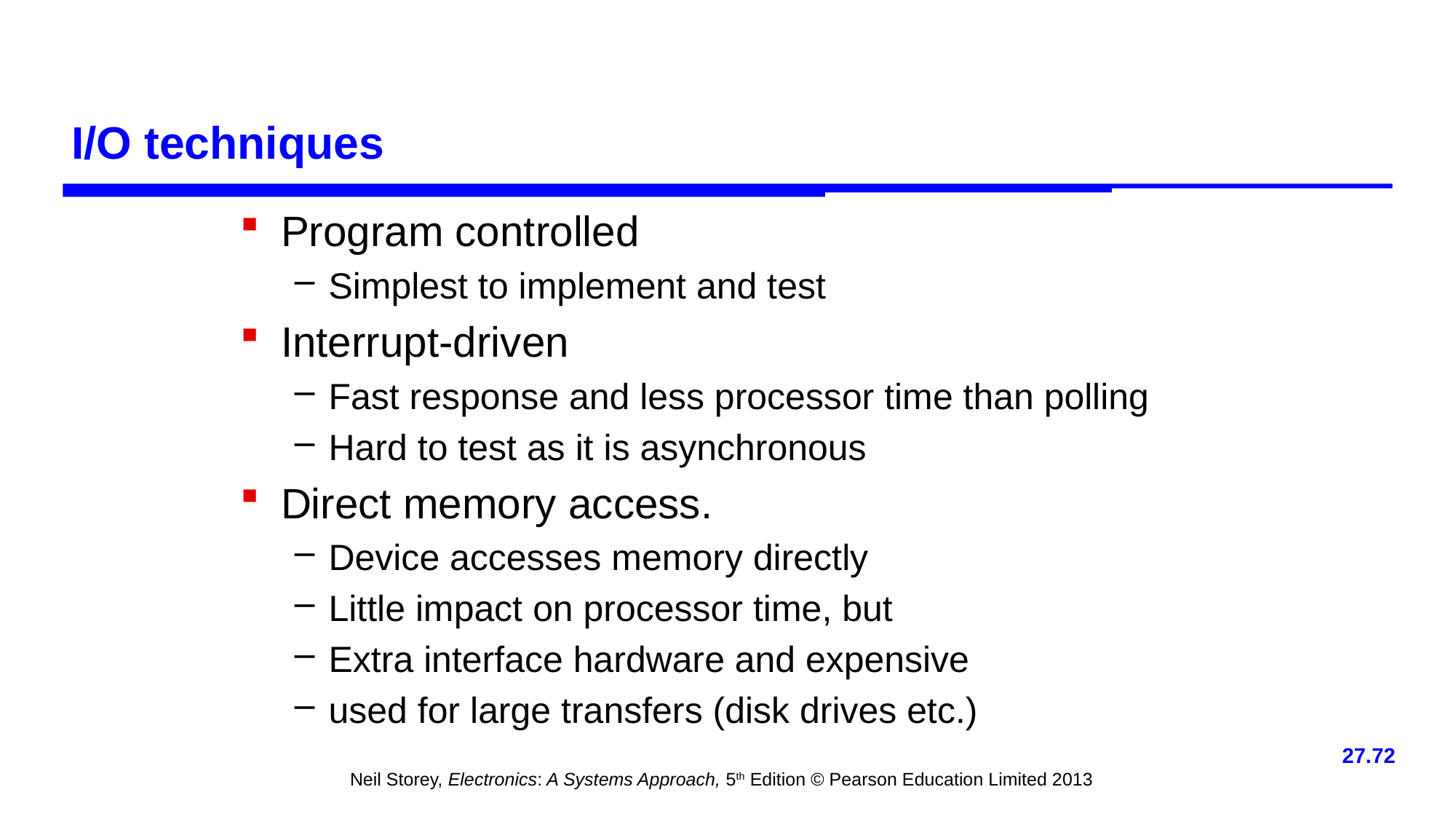

# I/O techniques
Program controlled
Simplest to implement and test
Interrupt-driven
Fast response and less processor time than polling
Hard to test as it is asynchronous
Direct memory access.
Device accesses memory directly
Little impact on processor time, but
Extra interface hardware and expensive
used for large transfers (disk drives etc.)